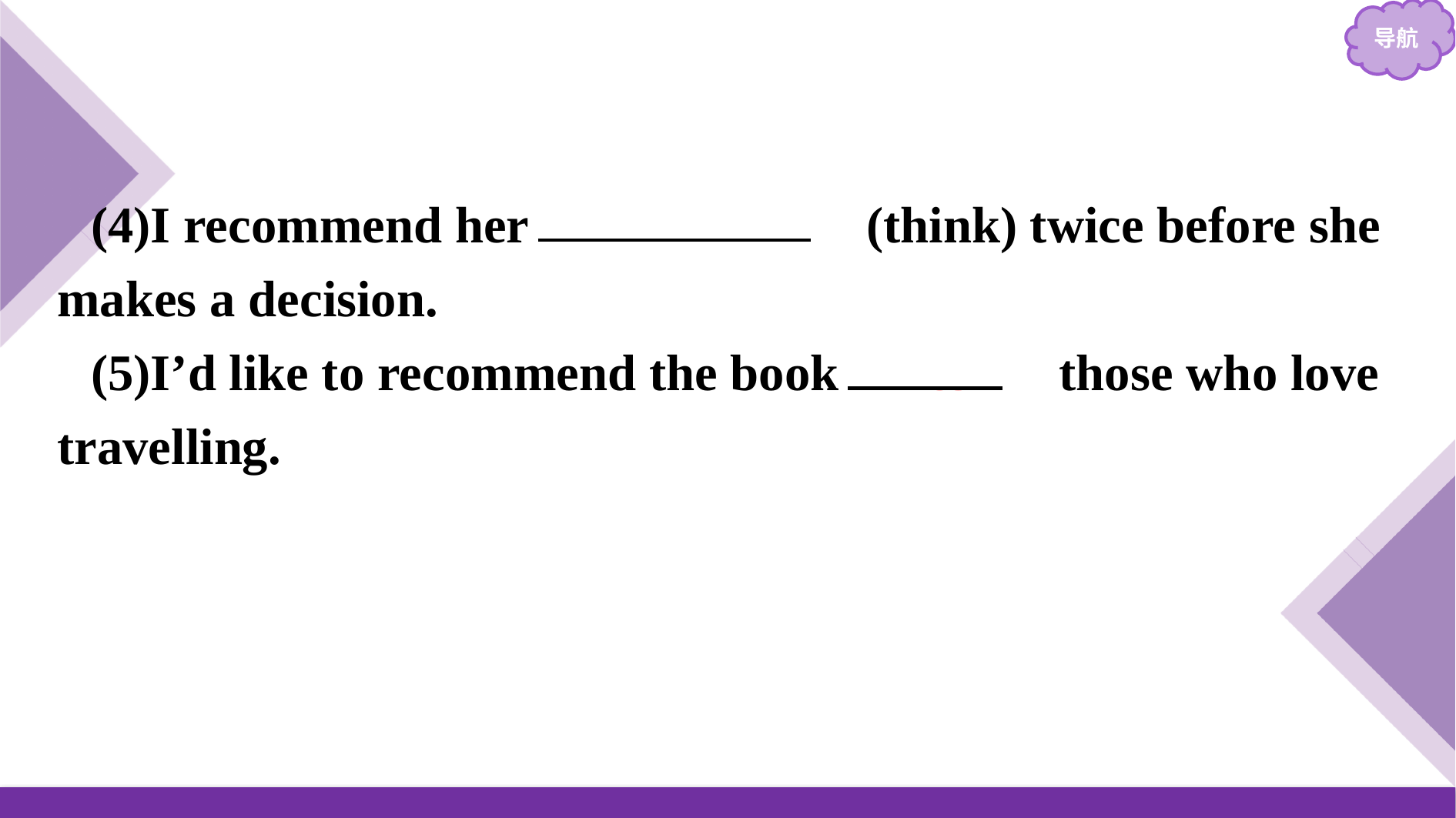

(4)I recommend her 　to think　(think) twice before she makes a decision.
(5)I’d like to recommend the book 　to　 those who love travelling.